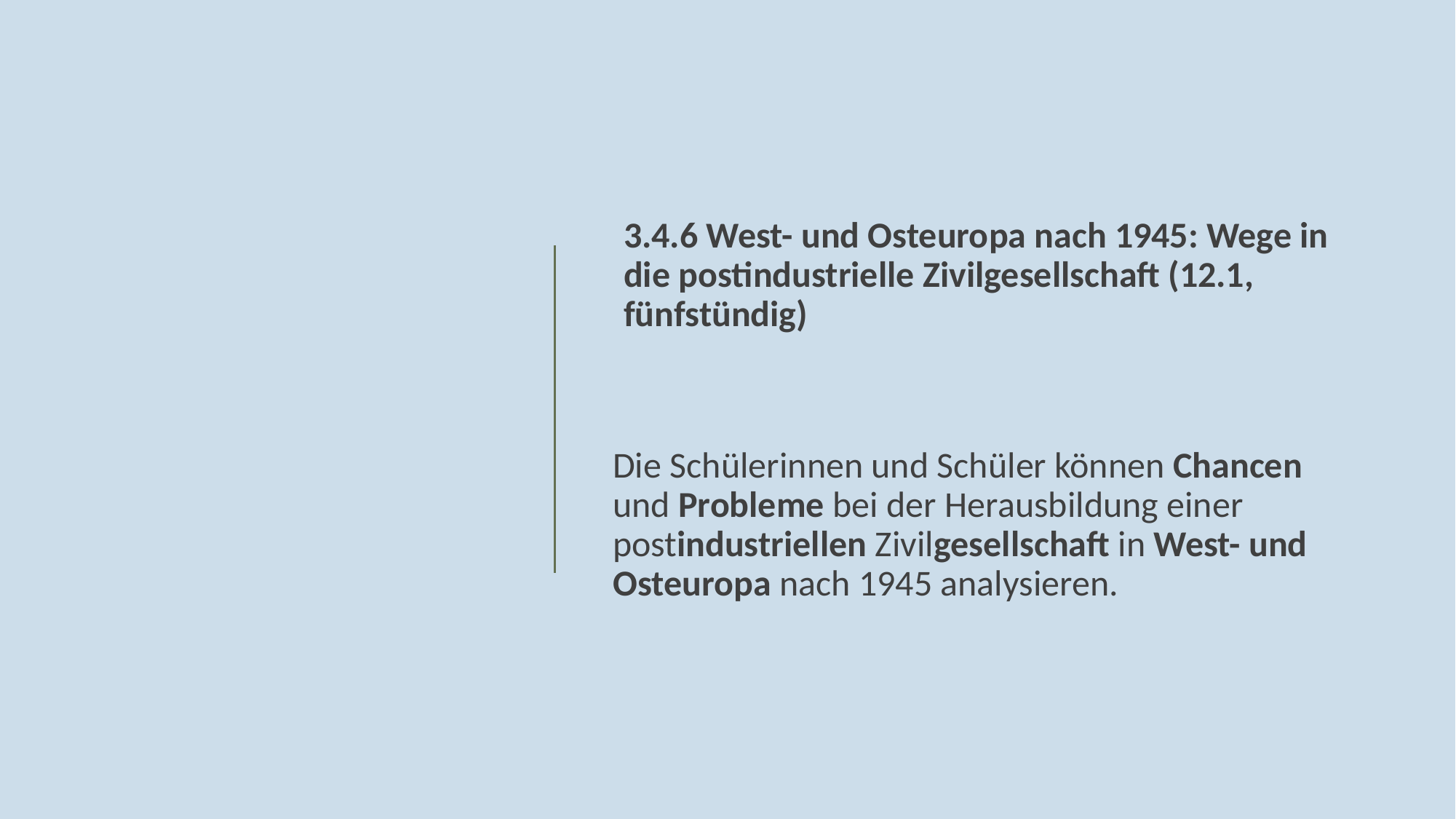

3.4.6 West- und Osteuropa nach 1945: Wege in die postindustrielle Zivilgesellschaft (12.1, fünfstündig)

Die Schülerinnen und Schüler können Chancen und Probleme bei der Herausbildung einer postindustriellen Zivilgesellschaft in West- und Osteuropa nach 1945 analysieren.